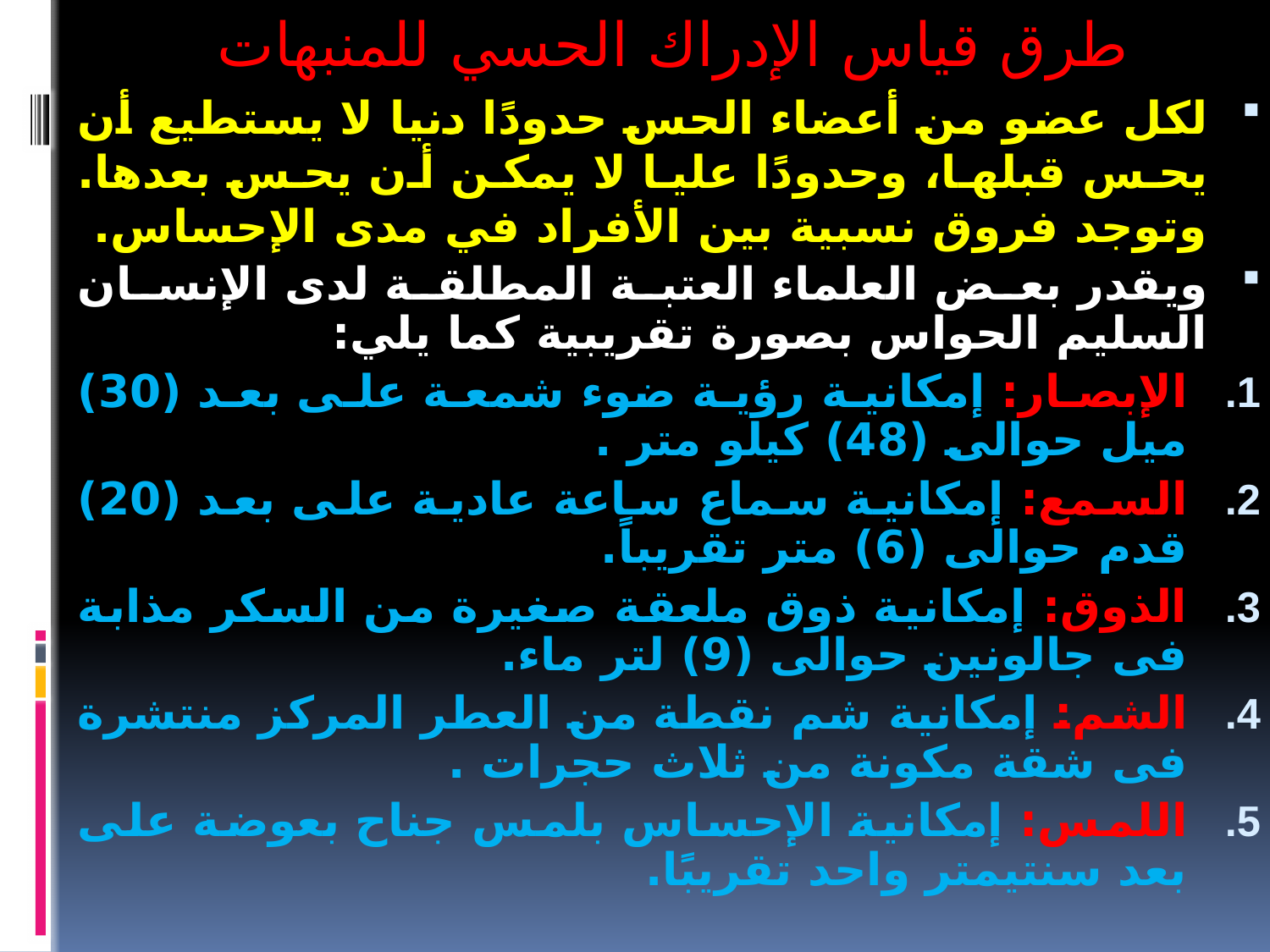

طرق قياس الإدراك الحسي للمنبهات
لكل عضو من أعضاء الحس حدودًا دنيا لا يستطيع أن يحس قبلها، وحدودًا عليا لا يمكن أن يحس بعدها. وتوجد فروق نسبية بين الأفراد في مدى الإحساس.
ويقدر بعض العلماء العتبة المطلقة لدى الإنسان السليم الحواس بصورة تقريبية كما يلي:
الإبصار: إمكانية رؤية ضوء شمعة على بعد (30) ميل حوالى (48) كيلو متر .
السمع: إمكانية سماع ساعة عادية على بعد (20) قدم حوالى (6) متر تقريباً.
الذوق: إمكانية ذوق ملعقة صغيرة من السكر مذابة فى جالونين حوالى (9) لتر ماء.
الشم: إمكانية شم نقطة من العطر المركز منتشرة فى شقة مكونة من ثلاث حجرات .
اللمس: إمكانية الإحساس بلمس جناح بعوضة على بعد سنتيمتر واحد تقريبًا.